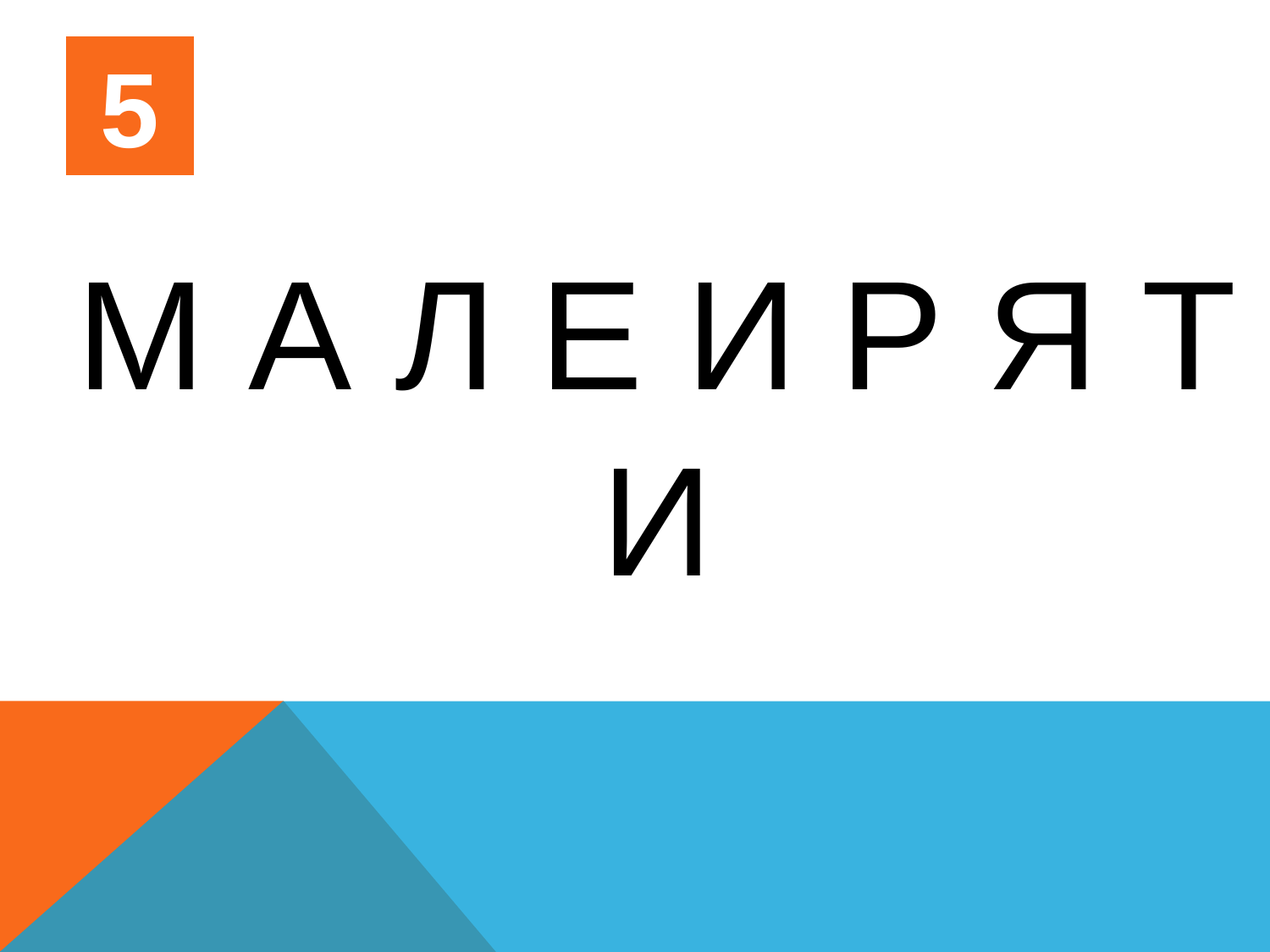

5
# М А Л Е И Р Я Т И